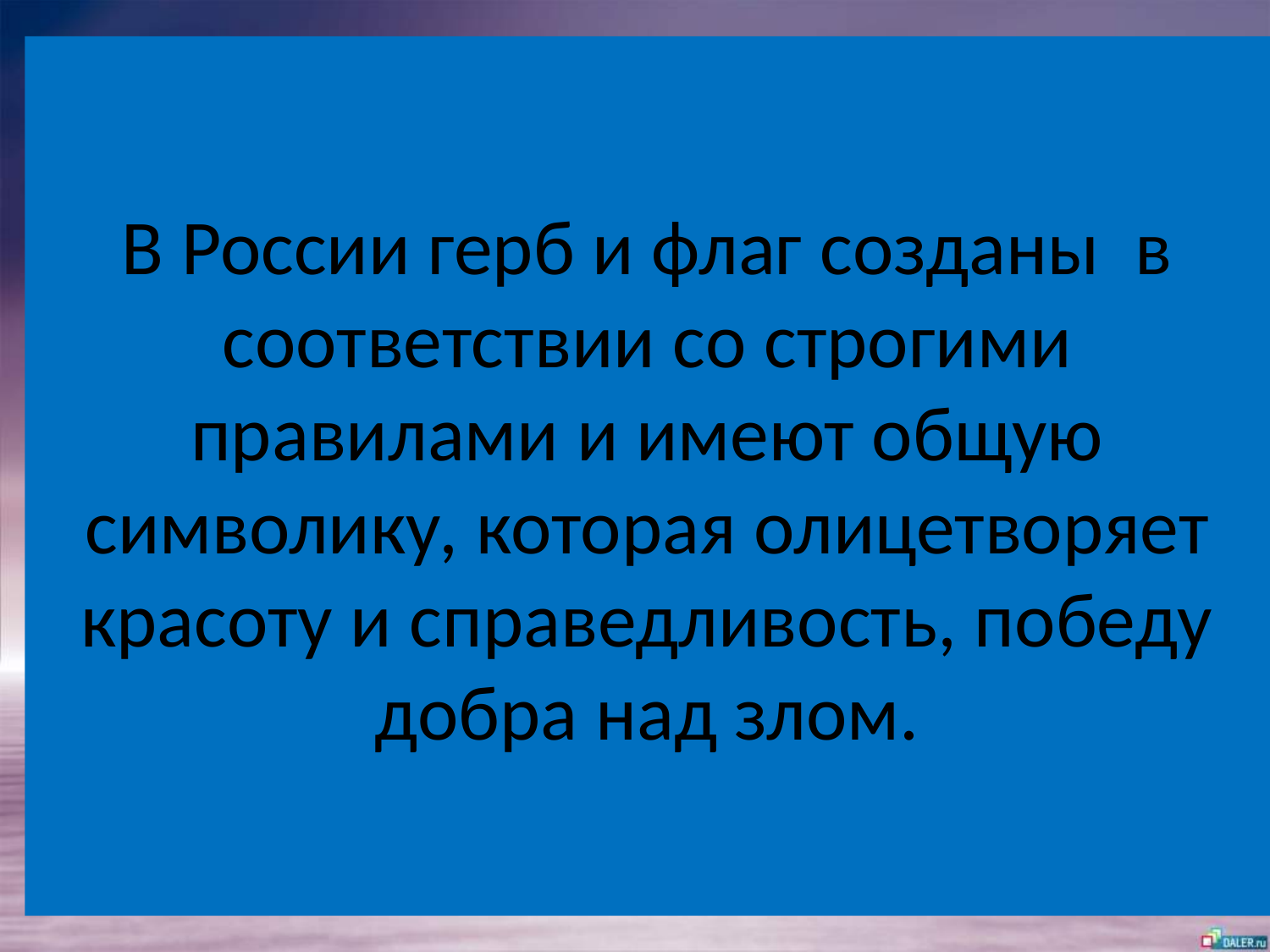

# В России герб и флаг созданы  в соответствии со строгими правилами и имеют общую символику, которая олицетворяет красоту и справедливость, победу добра над злом.